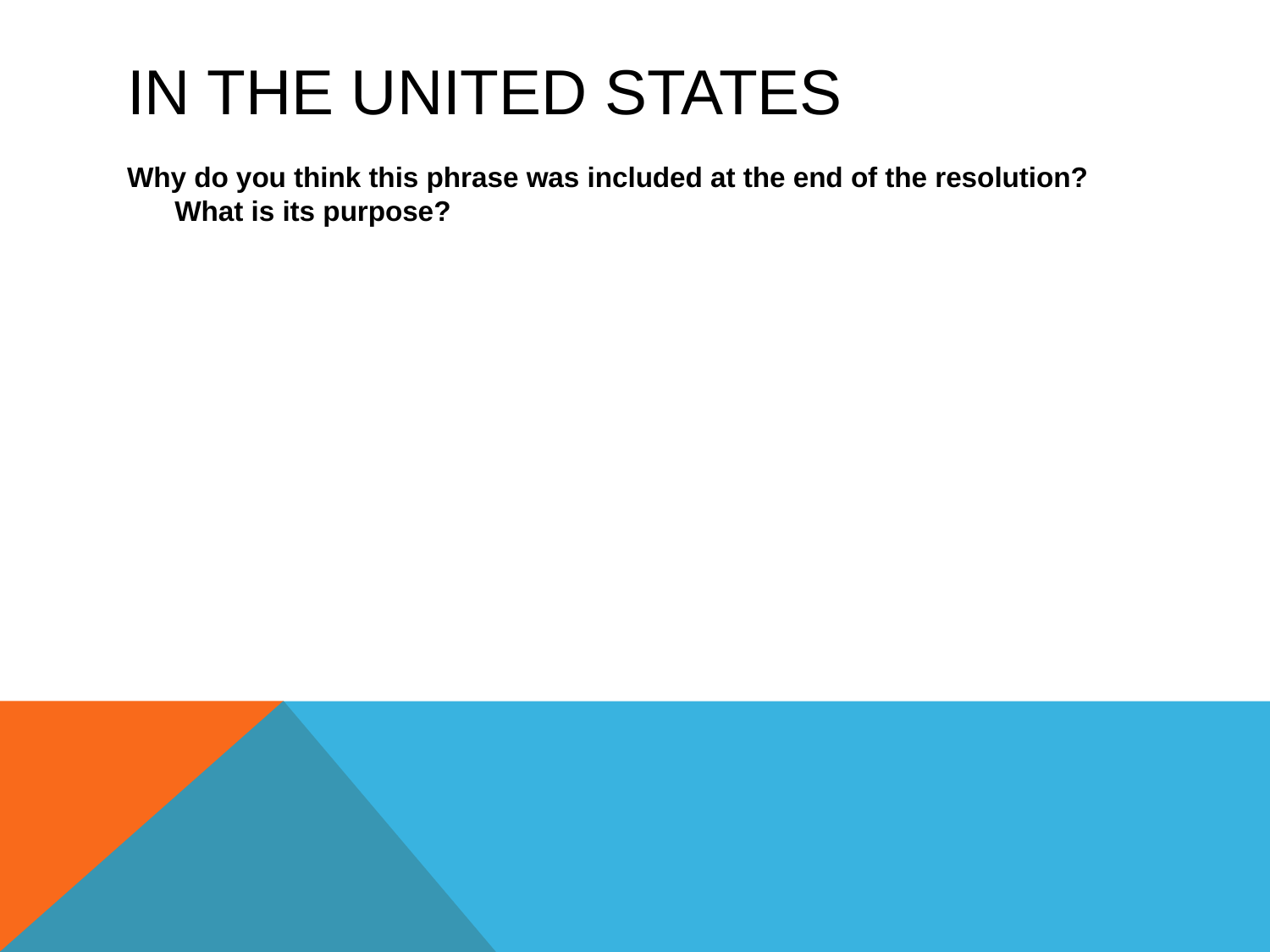

# In the United States
Why do you think this phrase was included at the end of the resolution?  What is its purpose?